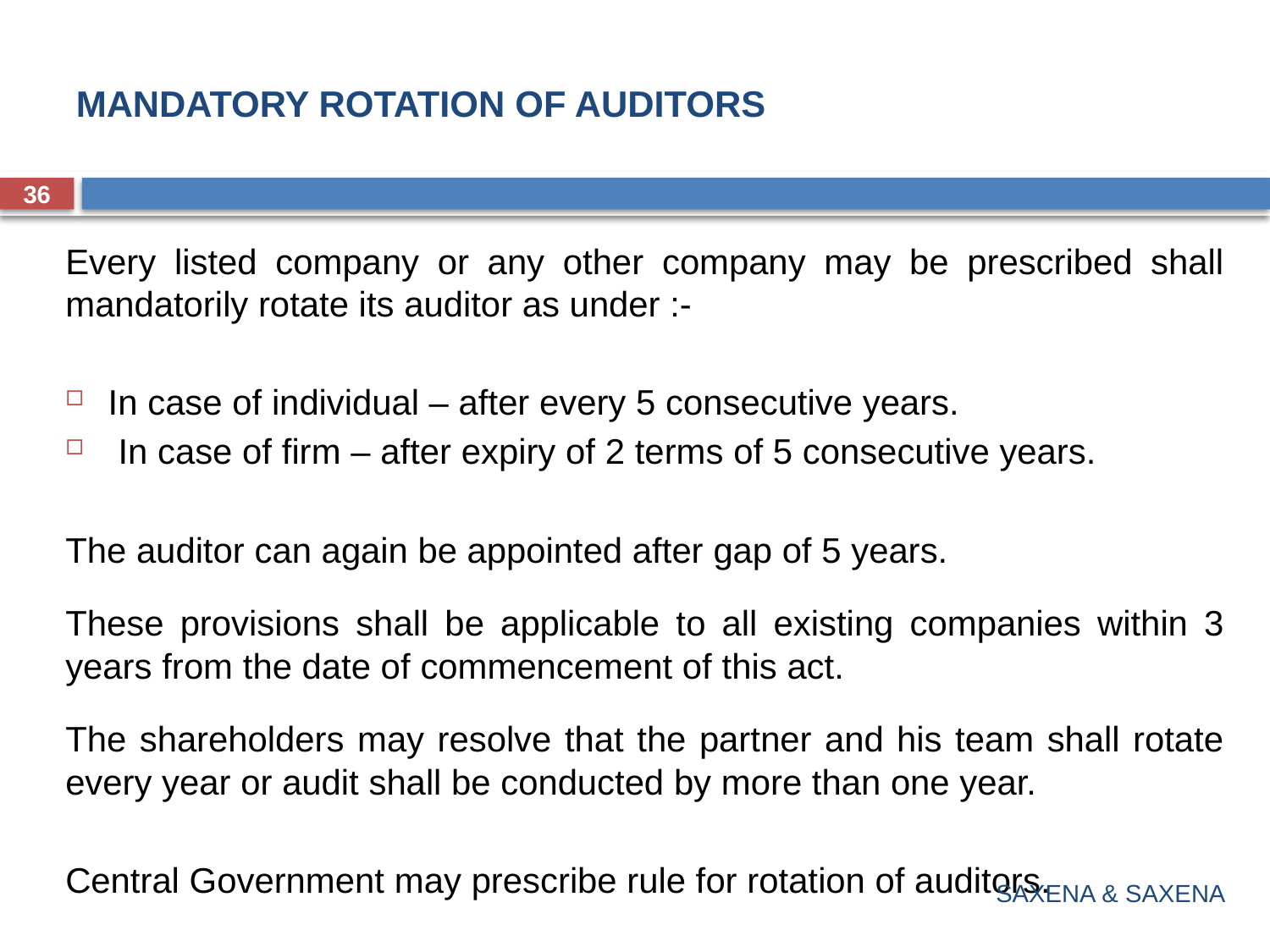

# MANDATORY ROTATION OF AUDITORS
36
Every listed company or any other company may be prescribed shall mandatorily rotate its auditor as under :-

In case of individual – after every 5 consecutive years.
 In case of firm – after expiry of 2 terms of 5 consecutive years.

The auditor can again be appointed after gap of 5 years.

These provisions shall be applicable to all existing companies within 3 years from the date of commencement of this act.

The shareholders may resolve that the partner and his team shall rotate every year or audit shall be conducted by more than one year.

Central Government may prescribe rule for rotation of auditors.

SAXENA & SAXENA